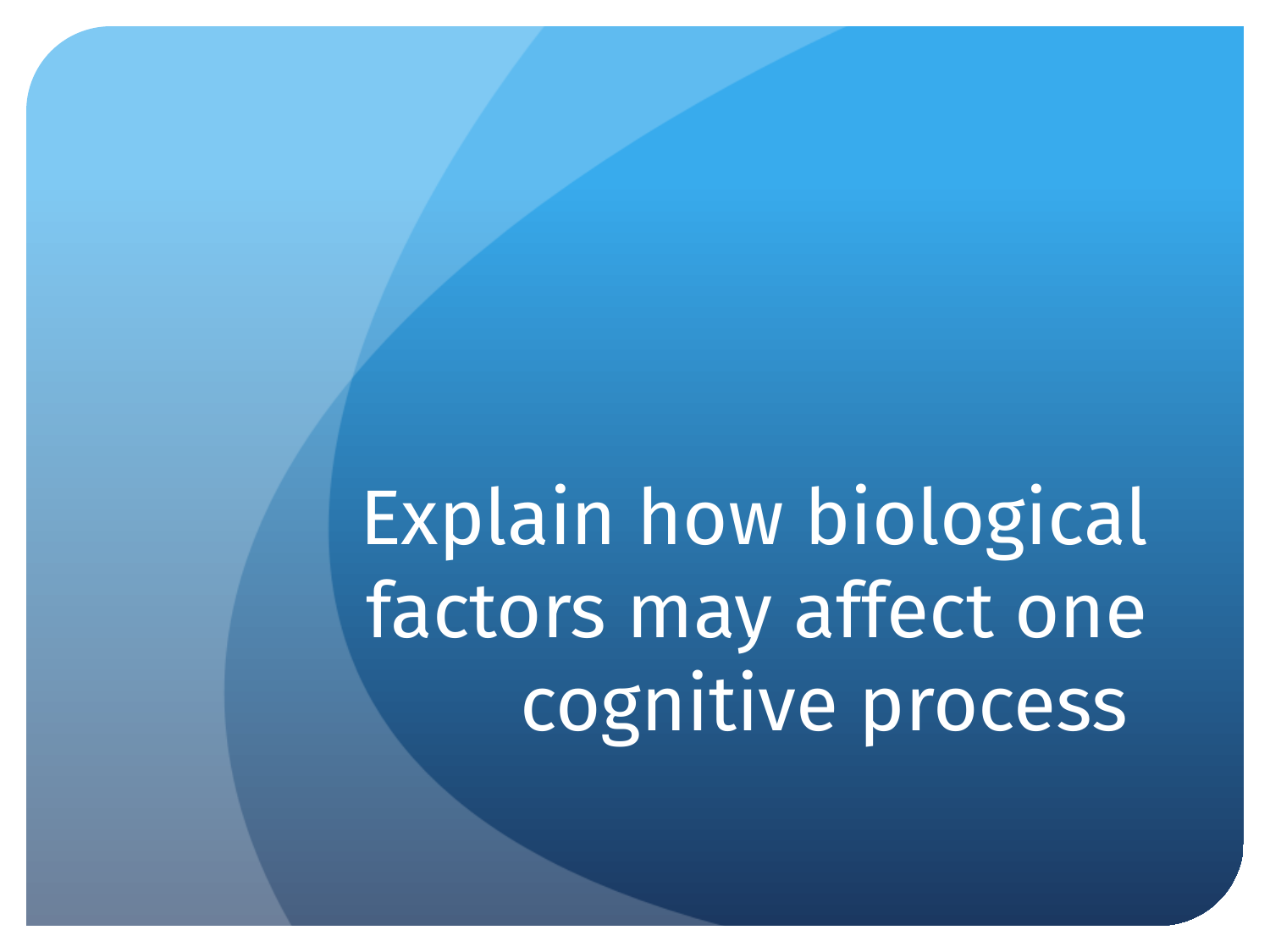

# Explain how biological factors may affect one cognitive process